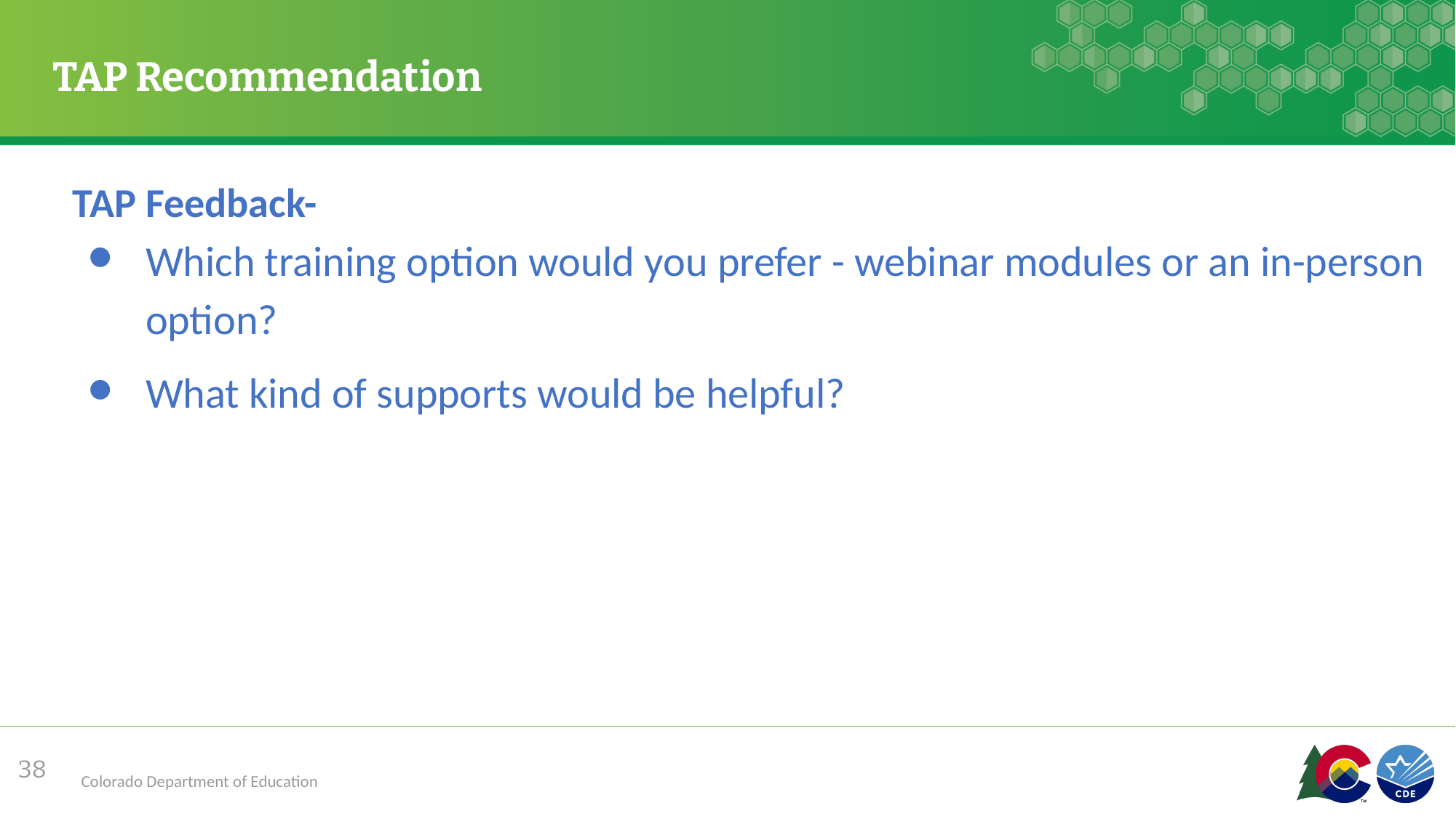

# TAP Recommendation
TAP Feedback-
Which training option would you prefer - webinar modules or an in-person option?
What kind of supports would be helpful?

38